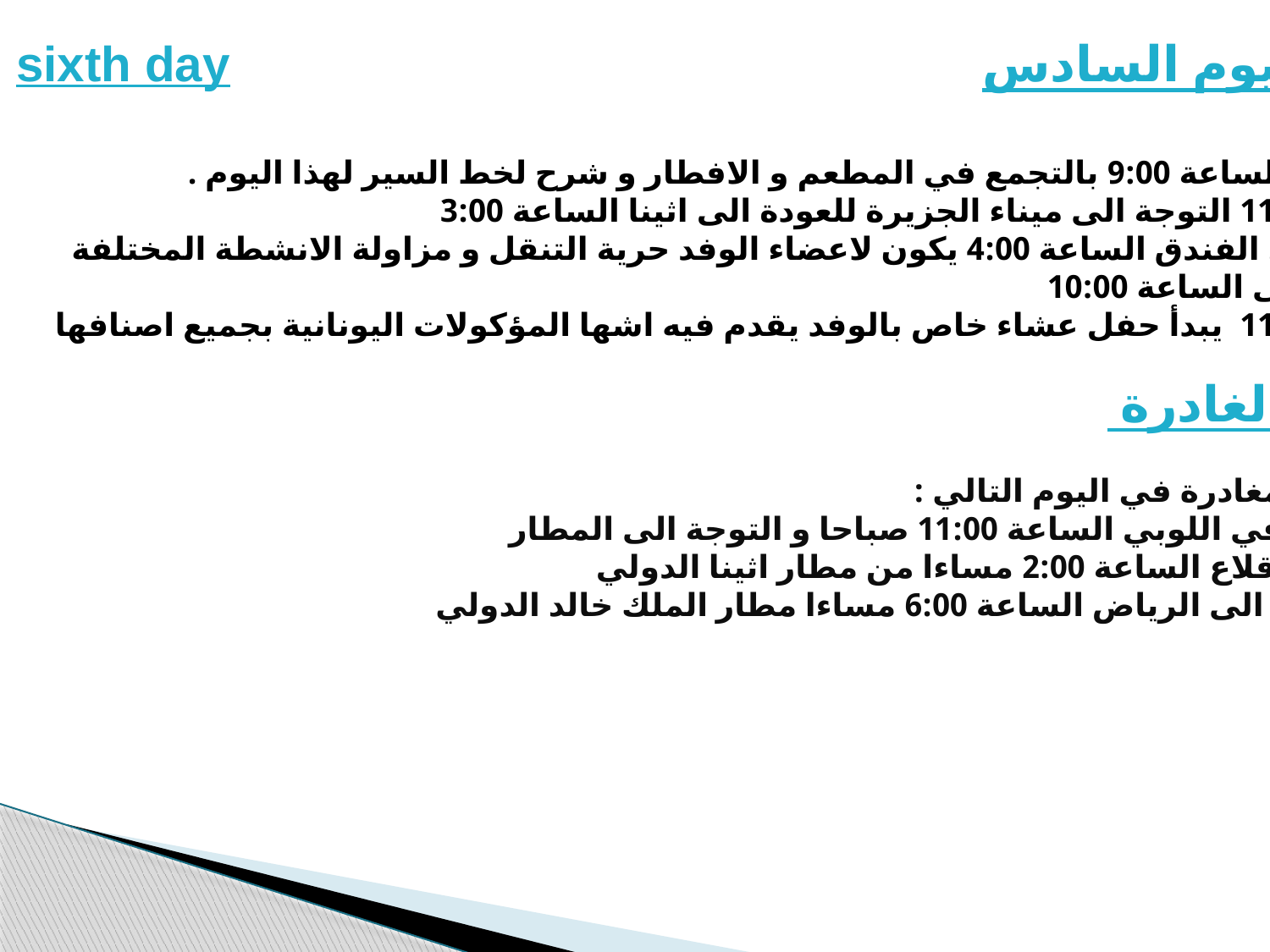

sixth day
اليوم السادس
-يبدأ اليوم الساعة 9:00 بالتجمع في المطعم و الافطار و شرح لخط السير لهذا اليوم .
الساعة 11:00 التوجة الى ميناء الجزيرة للعودة الى اثينا الساعة 3:00
 التوجه الى الفندق الساعة 4:00 يكون لاعضاء الوفد حرية التنقل و مزاولة الانشطة المختلفة
في أثينا الى الساعة 10:00
الساعة 11:00  يبدأ حفل عشاء خاص بالوفد يقدم فيه اشها المؤكولات اليونانية بجميع اصنافها

الغادرة

تكون المغادرة في اليوم التالي :
التجمع في اللوبي الساعة 11:00 صباحا و التوجة الى المطار
وقت الاقلاع الساعة 2:00 مساءا من مطار اثينا الدولي
الوصول الى الرياض الساعة 6:00 مساءا مطار الملك خالد الدولي